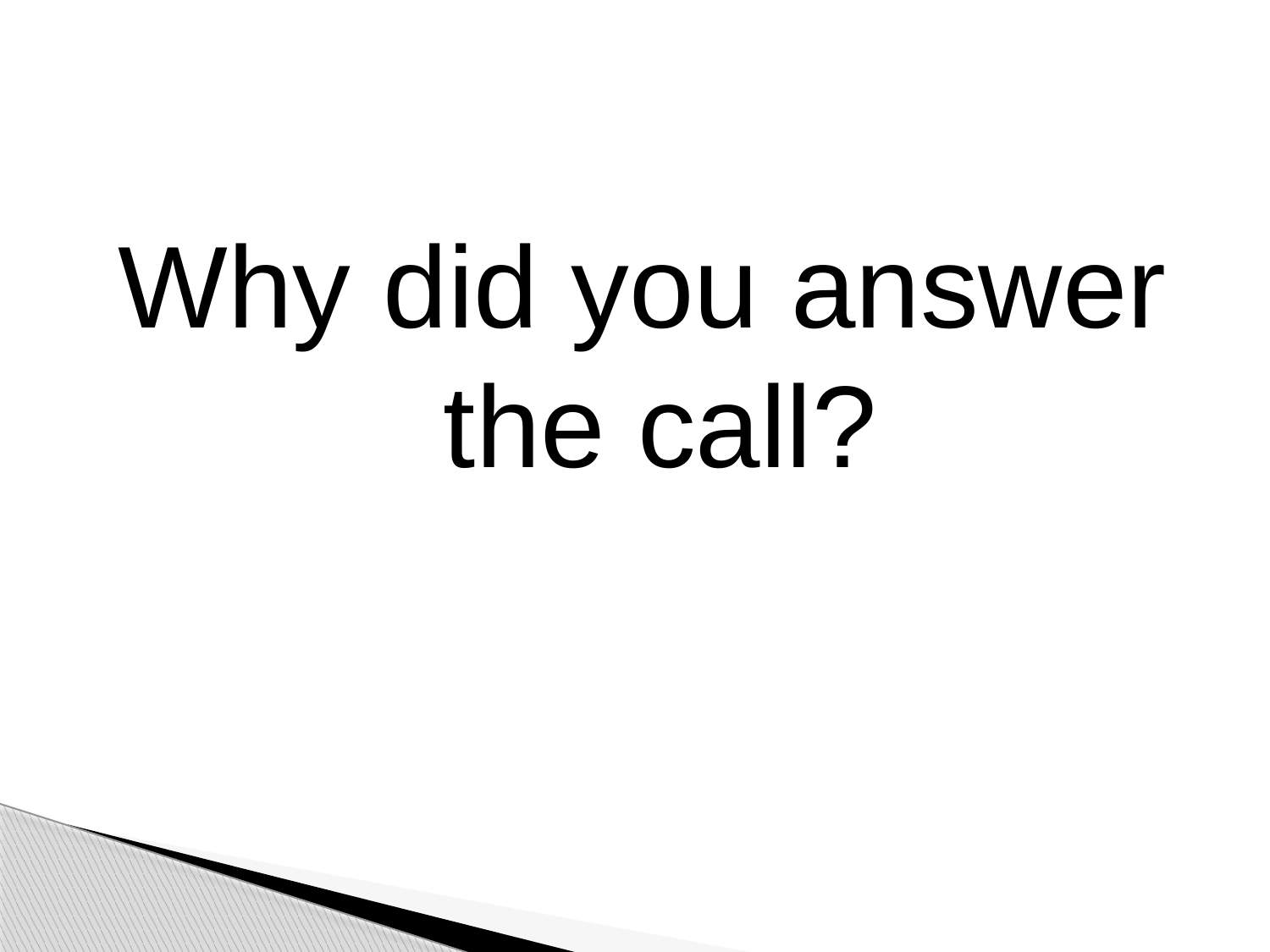

#
Why did you answer the call?